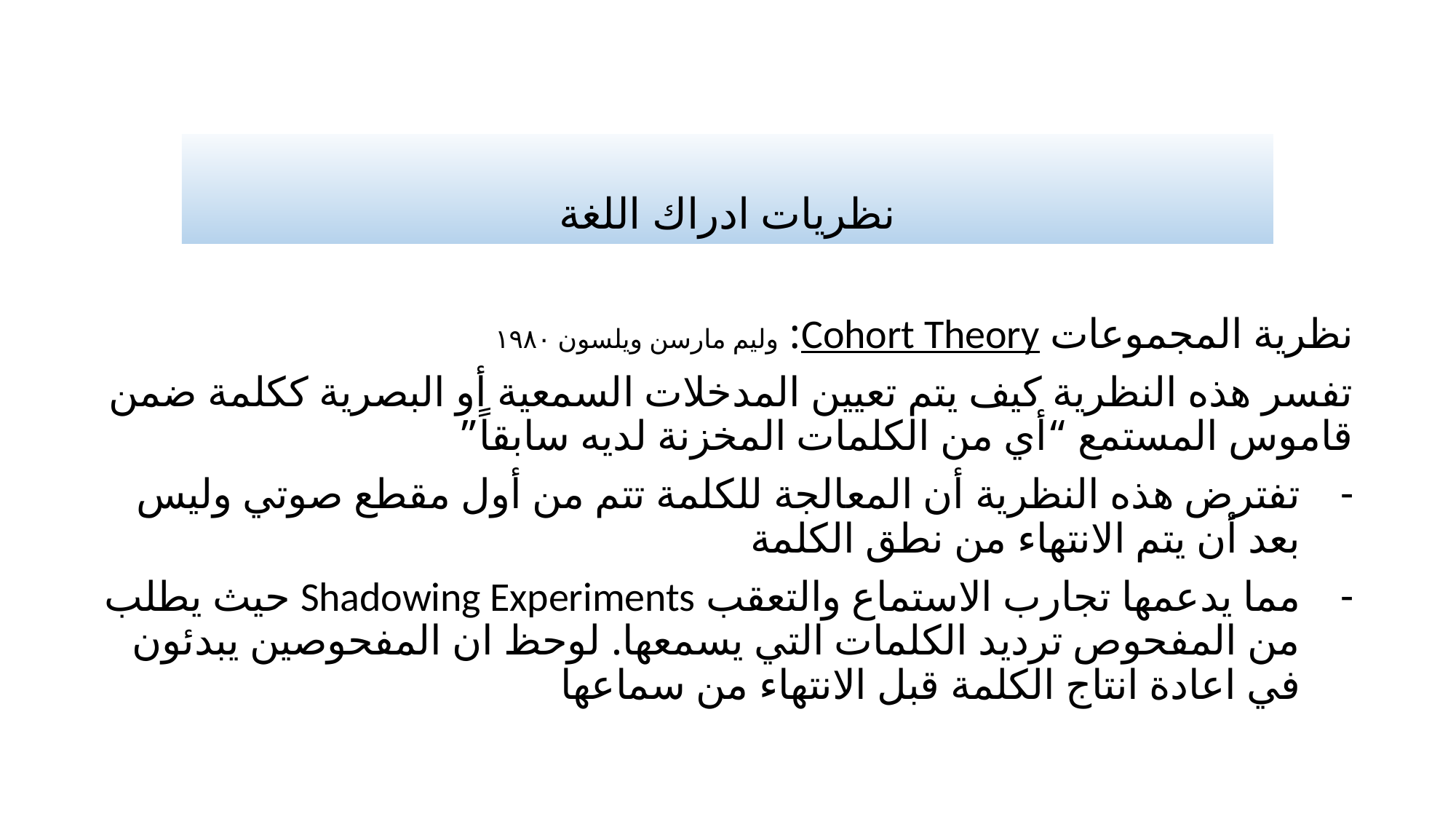

# نظريات ادراك اللغة
نظرية المجموعات Cohort Theory: وليم مارسن ويلسون ١٩٨٠
تفسر هذه النظرية كيف يتم تعيين المدخلات السمعية أو البصرية ككلمة ضمن قاموس المستمع “أي من الكلمات المخزنة لديه سابقاً”
تفترض هذه النظرية أن المعالجة للكلمة تتم من أول مقطع صوتي وليس بعد أن يتم الانتهاء من نطق الكلمة
مما يدعمها تجارب الاستماع والتعقب Shadowing Experiments حيث يطلب من المفحوص ترديد الكلمات التي يسمعها. لوحظ ان المفحوصين يبدئون في اعادة انتاج الكلمة قبل الانتهاء من سماعها